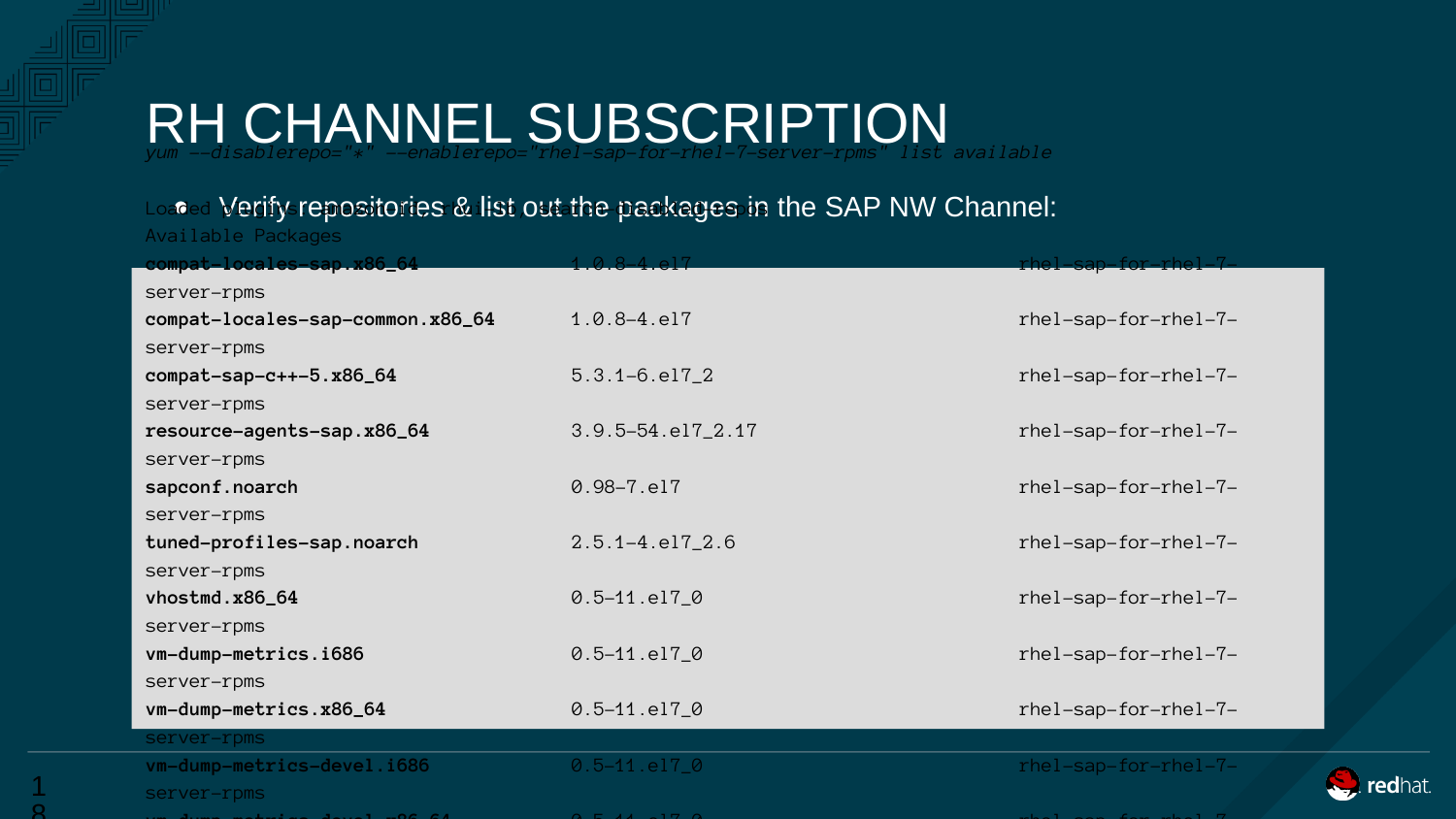

# RH CHANNEL SUBSCRIPTION
Verify repositories & list out the packages in the SAP NW Channel:
yum --disablerepo="*" --enablerepo="rhel-sap-for-rhel-7-server-rpms" list available

Loaded plugins: amazon-id, rhui-lb, search-disabled-repos
Available Packages
compat-locales-sap.x86_64              1.0.8-4.el7                     	rhel-sap-for-rhel-7-server-rpms
compat-locales-sap-common.x86_64       1.0.8-4.el7                     	rhel-sap-for-rhel-7-server-rpms
compat-sap-c++-5.x86_64                5.3.1-6.el7_2                   	rhel-sap-for-rhel-7-server-rpms
resource-agents-sap.x86_64             3.9.5-54.el7_2.17               	rhel-sap-for-rhel-7-server-rpms
sapconf.noarch                         0.98-7.el7                      	rhel-sap-for-rhel-7-server-rpms
tuned-profiles-sap.noarch              2.5.1-4.el7_2.6                 	rhel-sap-for-rhel-7-server-rpms
vhostmd.x86_64                         0.5-11.el7_0                    	rhel-sap-for-rhel-7-server-rpms
vm-dump-metrics.i686                   0.5-11.el7_0                    	rhel-sap-for-rhel-7-server-rpms
vm-dump-metrics.x86_64                 0.5-11.el7_0                    	rhel-sap-for-rhel-7-server-rpms
vm-dump-metrics-devel.i686             0.5-11.el7_0                    	rhel-sap-for-rhel-7-server-rpms
vm-dump-metrics-devel.x86_64           0.5-11.el7_0                    	rhel-sap-for-rhel-7-server-rpms

18